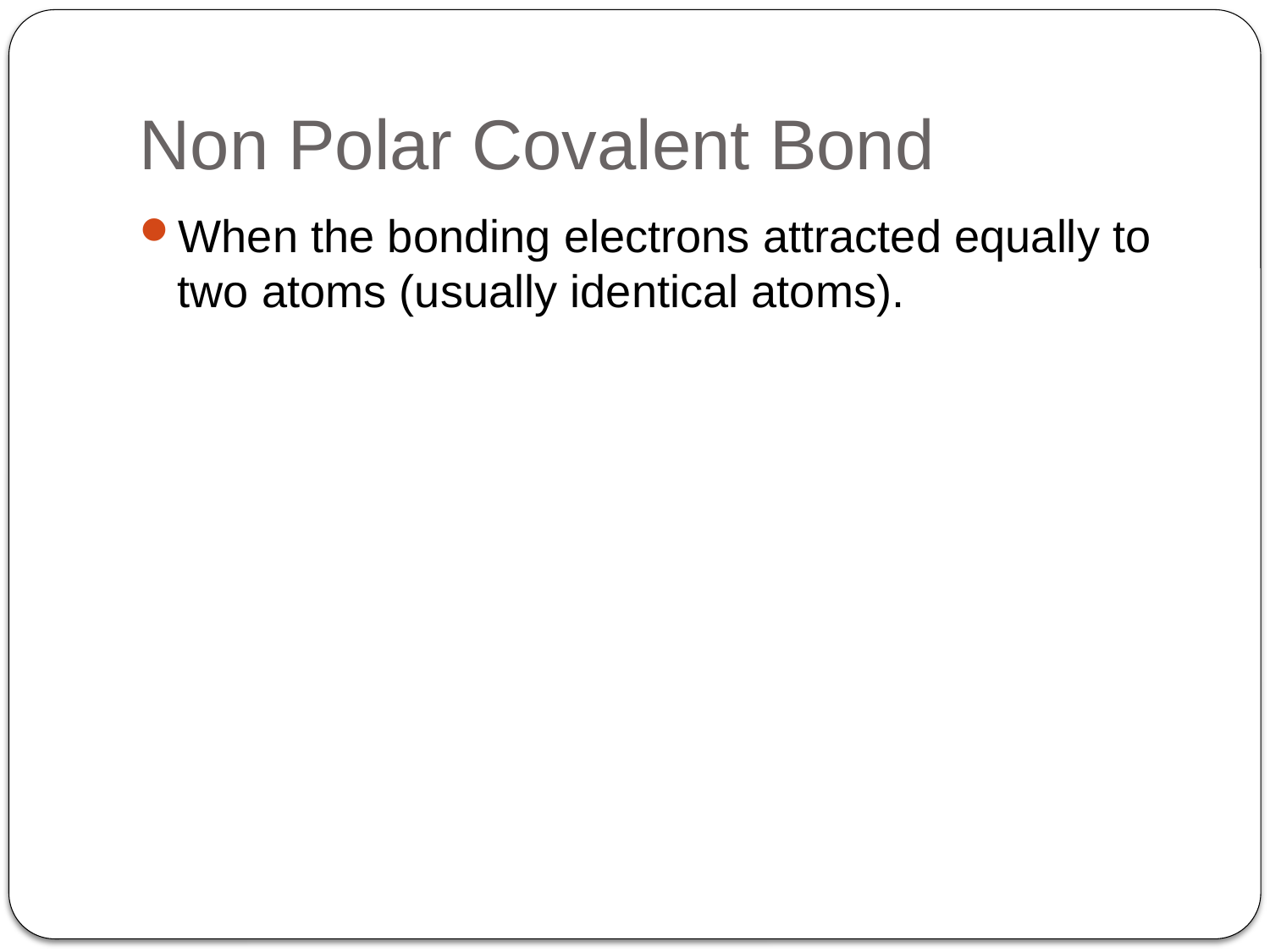

# Non Polar Covalent Bond
When the bonding electrons attracted equally to two atoms (usually identical atoms).